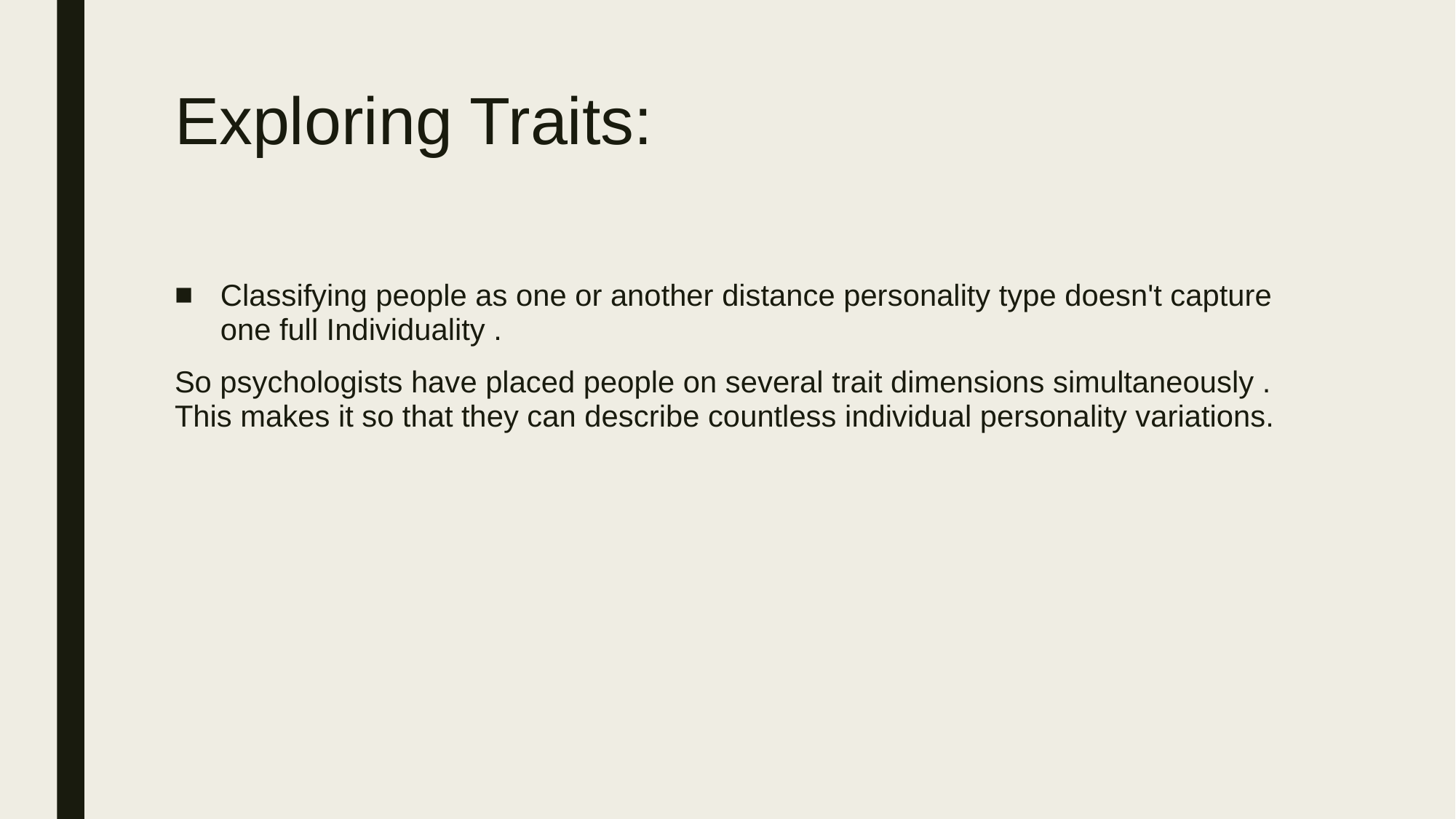

# Exploring Traits:
Classifying people as one or another distance personality type doesn't capture one full Individuality .
So psychologists have placed people on several trait dimensions simultaneously . This makes it so that they can describe countless individual personality variations.